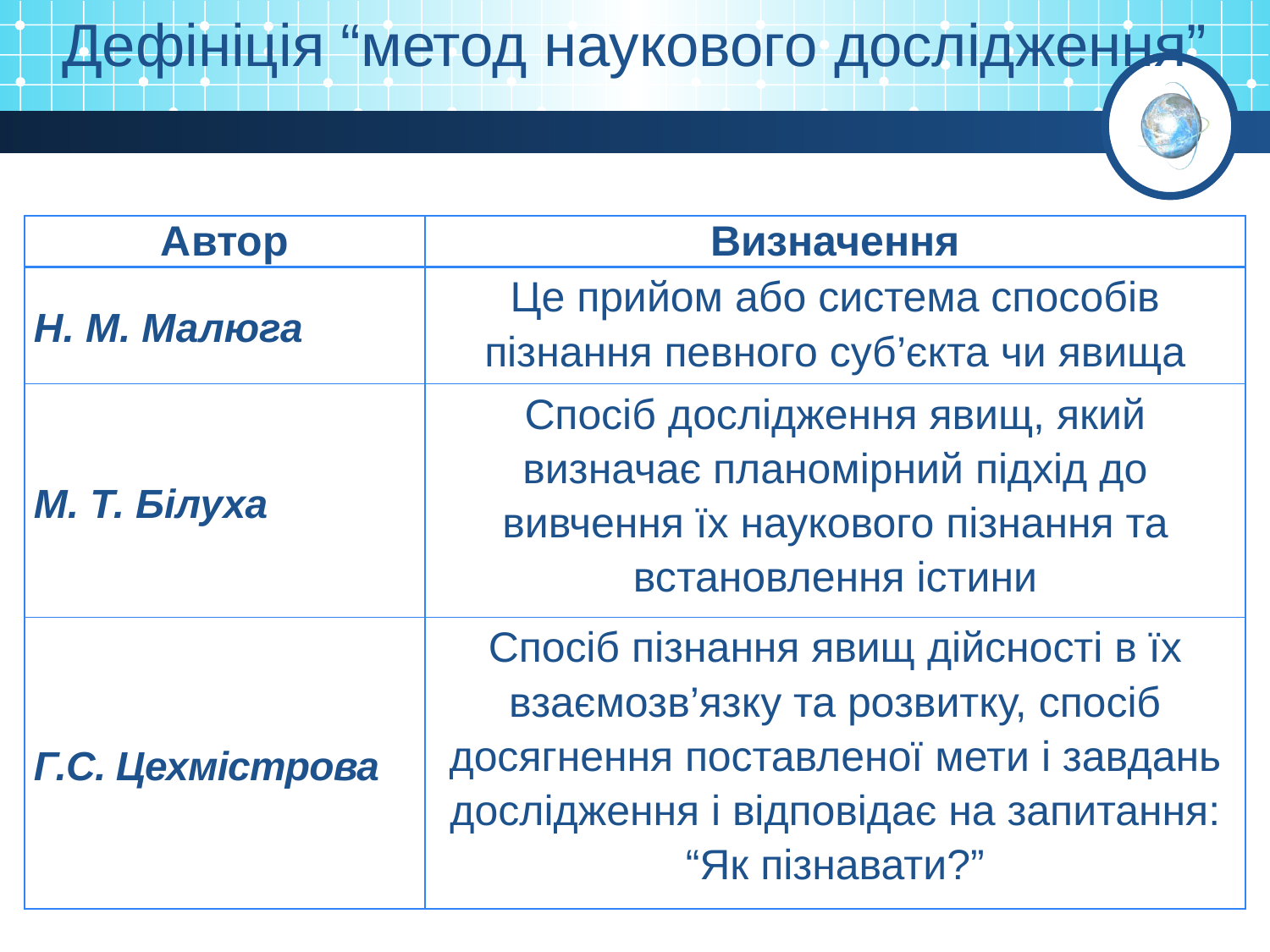

Дефініція “метод наукового дослідження”
| Автор | Визначення |
| --- | --- |
| Н. М. Малюга | Це прийом або система способів пізнання певного суб’єкта чи явища |
| М. Т. Білуха | Спосіб дослідження явищ, який визначає планомірний підхід до вивчення їх наукового пізнання та встановлення істини |
| Г.С. Цехмістрова | Спосіб пізнання явищ дійсності в їх взаємозв’язку та розвитку, спосіб досягнення поставленої мети і завдань дослідження і відповідає на запитання: “Як пізнавати?” |